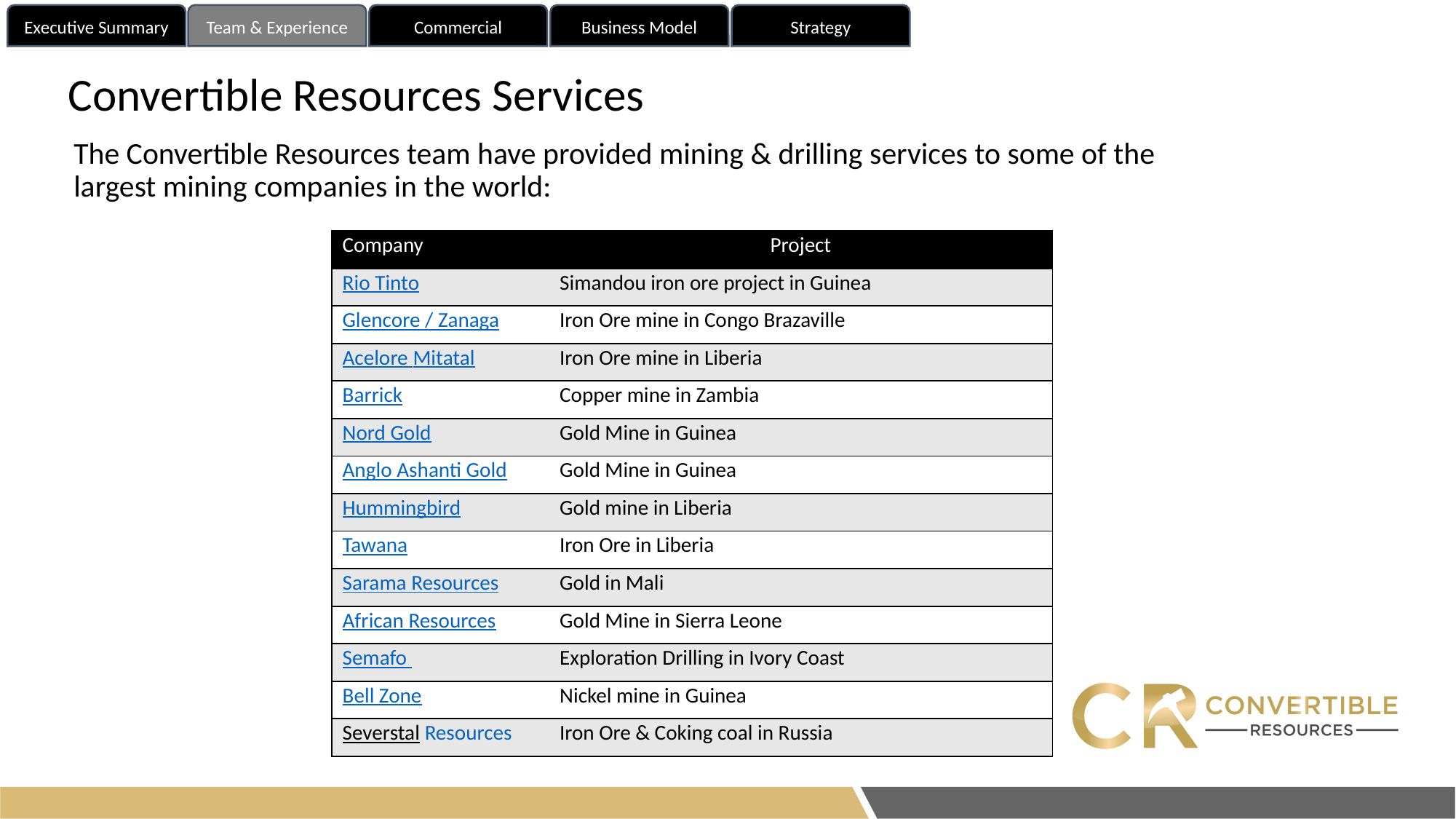

Executive Summary
Team & Experience
Commercial
Business Model
Strategy
# Convertible Resources Services
The Convertible Resources team have provided mining & drilling services to some of the largest mining companies in the world:

| Company | Project |
| --- | --- |
| Rio Tinto | Simandou iron ore project in Guinea |
| Glencore / Zanaga | Iron Ore mine in Congo Brazaville |
| Acelore Mitatal | Iron Ore mine in Liberia |
| Barrick | Copper mine in Zambia |
| Nord Gold | Gold Mine in Guinea |
| Anglo Ashanti Gold | Gold Mine in Guinea |
| Hummingbird | Gold mine in Liberia |
| Tawana | Iron Ore in Liberia |
| Sarama Resources | Gold in Mali |
| African Resources | Gold Mine in Sierra Leone |
| Semafo | Exploration Drilling in Ivory Coast |
| Bell Zone | Nickel mine in Guinea |
| Severstal Resources | Iron Ore & Coking coal in Russia |